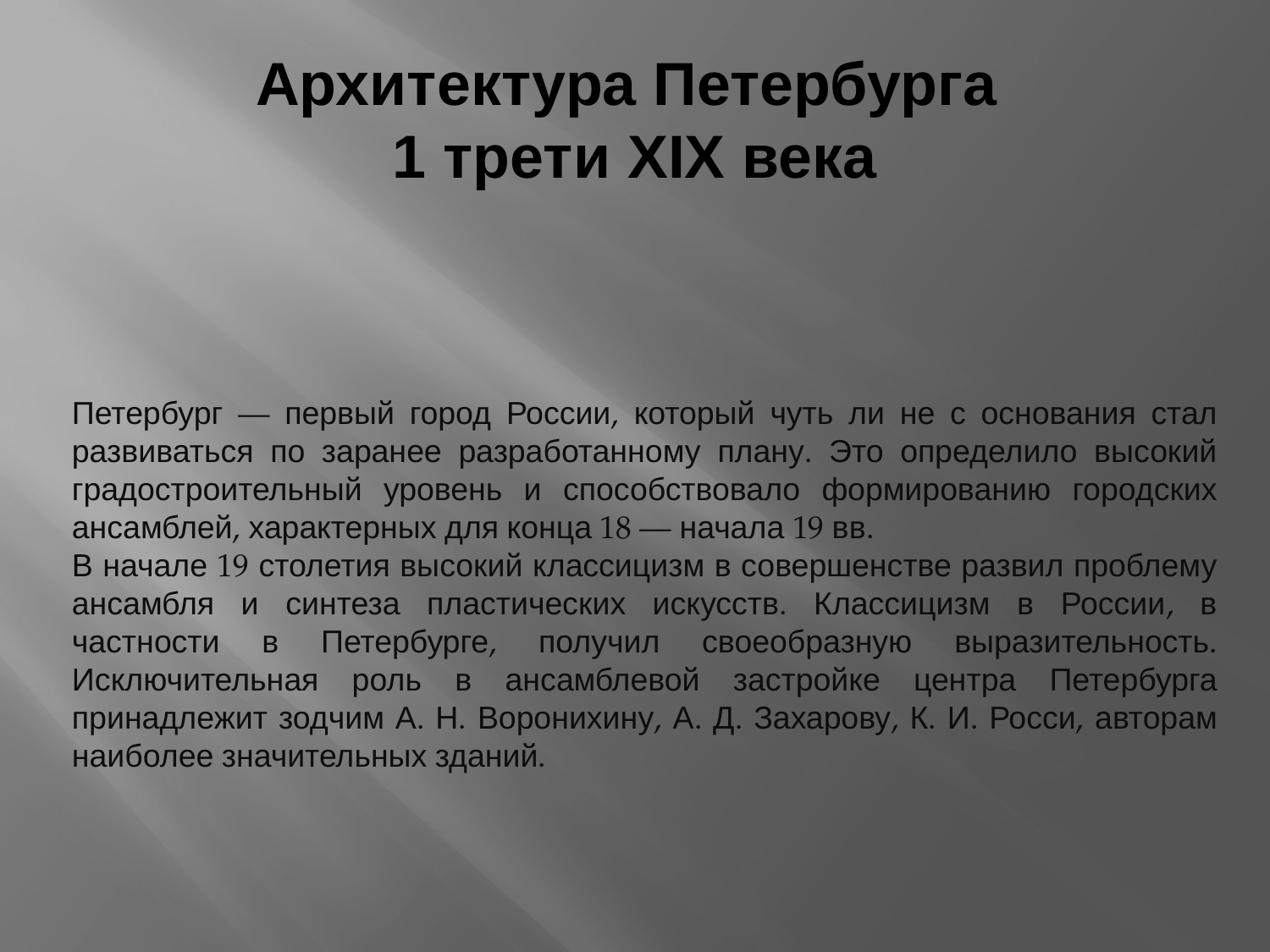

# Архитектура Петербурга 1 трети XIX века
Петербург — первый город России, который чуть ли не с основания стал развиваться по заранее разработанному плану. Это определило высокий градостроительный уровень и способствовало формированию городских ансамблей, характерных для конца 18 — начала 19 вв.
В начале 19 столетия высокий классицизм в совершенстве развил проблему ансамбля и синтеза пластических искусств. Классицизм в России, в частности в Петербурге, получил своеобразную выразительность. Исключительная роль в ансамблевой застройке центра Петербурга принадлежит зодчим А. Н. Воронихину, А. Д. Захарову, К. И. Росси, авторам наиболее значительных зданий.